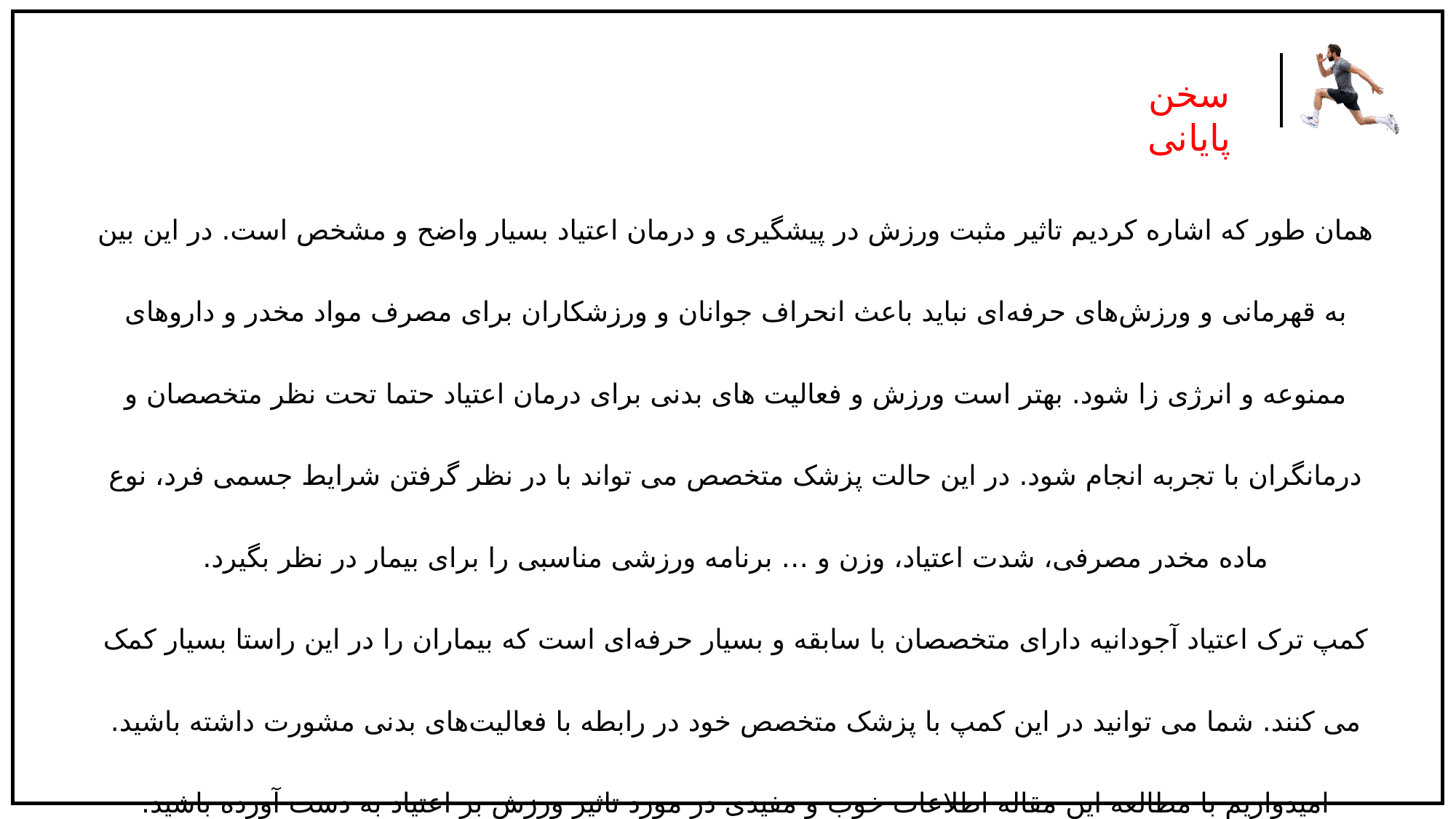

سخن پایانی
همان طور که اشاره کردیم تاثیر مثبت ورزش در پیشگیری و درمان اعتیاد بسیار واضح و مشخص است. در این بین به قهرمانی و ورزش‌های حرفه‌ای نباید باعث انحراف جوانان و ورزشکاران برای مصرف مواد مخدر و داروهای ممنوعه و انرژی زا شود. بهتر است ورزش و فعالیت های بدنی برای درمان اعتیاد حتما تحت نظر متخصصان و درمانگران با تجربه انجام شود. در این حالت پزشک متخصص می تواند با در نظر گرفتن شرایط جسمی فرد، نوع ماده مخدر مصرفی، شدت اعتیاد، وزن و … برنامه ورزشی مناسبی را برای بیمار در نظر بگیرد.
کمپ ترک اعتیاد آجودانیه دارای متخصصان با سابقه و بسیار حرفه‌ای است که بیماران را در این راستا بسیار کمک می کنند. شما می توانید در این کمپ با پزشک متخصص خود در رابطه با فعالیت‌های بدنی مشورت داشته باشید.
امیدواریم با مطالعه این مقاله اطلاعات خوب و مفیدی در مورد تاثیر ورزش بر اعتیاد به دست آورده باشید.